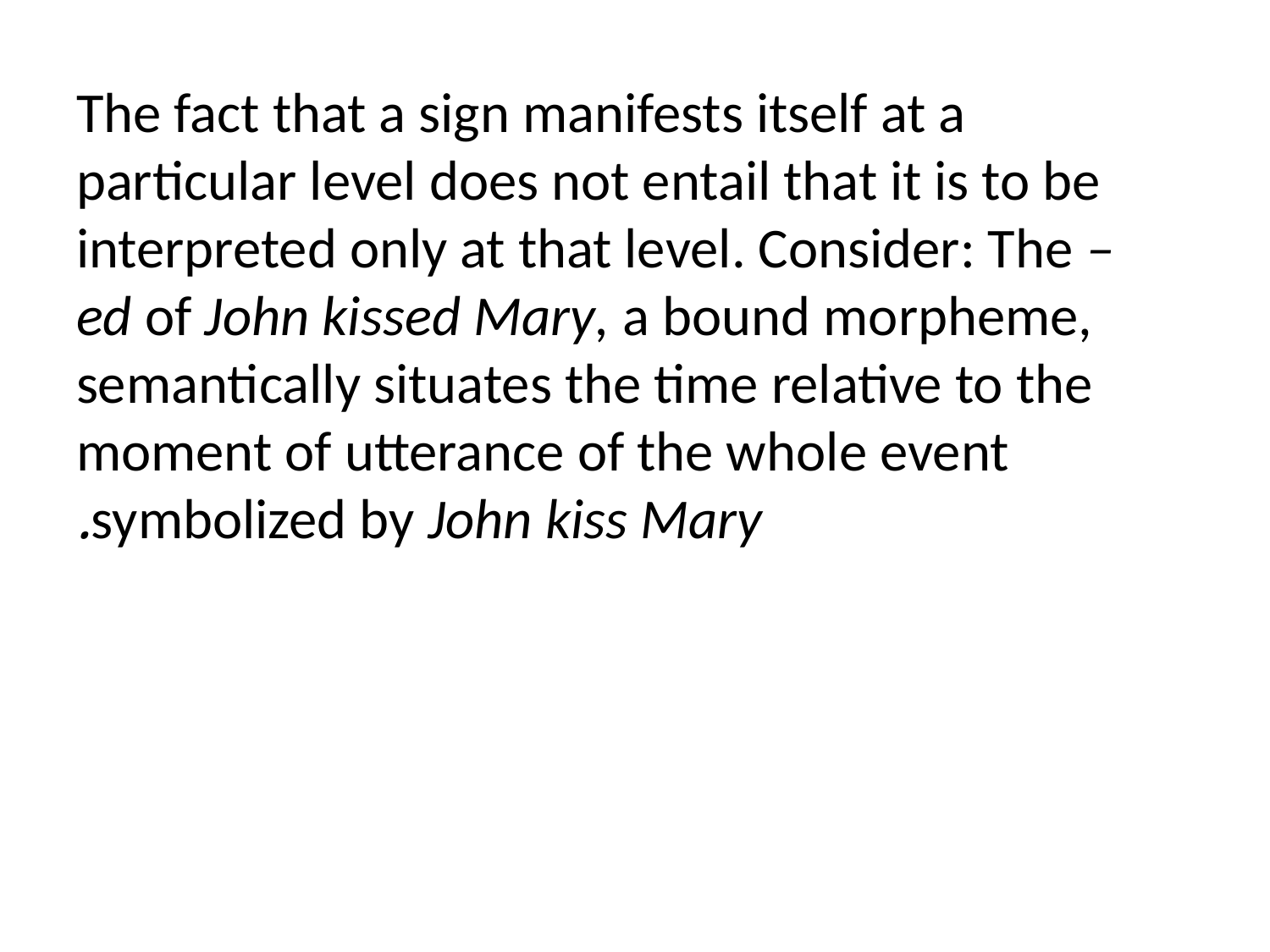

The fact that a sign manifests itself at a particular level does not entail that it is to be interpreted only at that level. Consider: The –ed of John kissed Mary, a bound morpheme, semantically situates the time relative to the moment of utterance of the whole event symbolized by John kiss Mary.